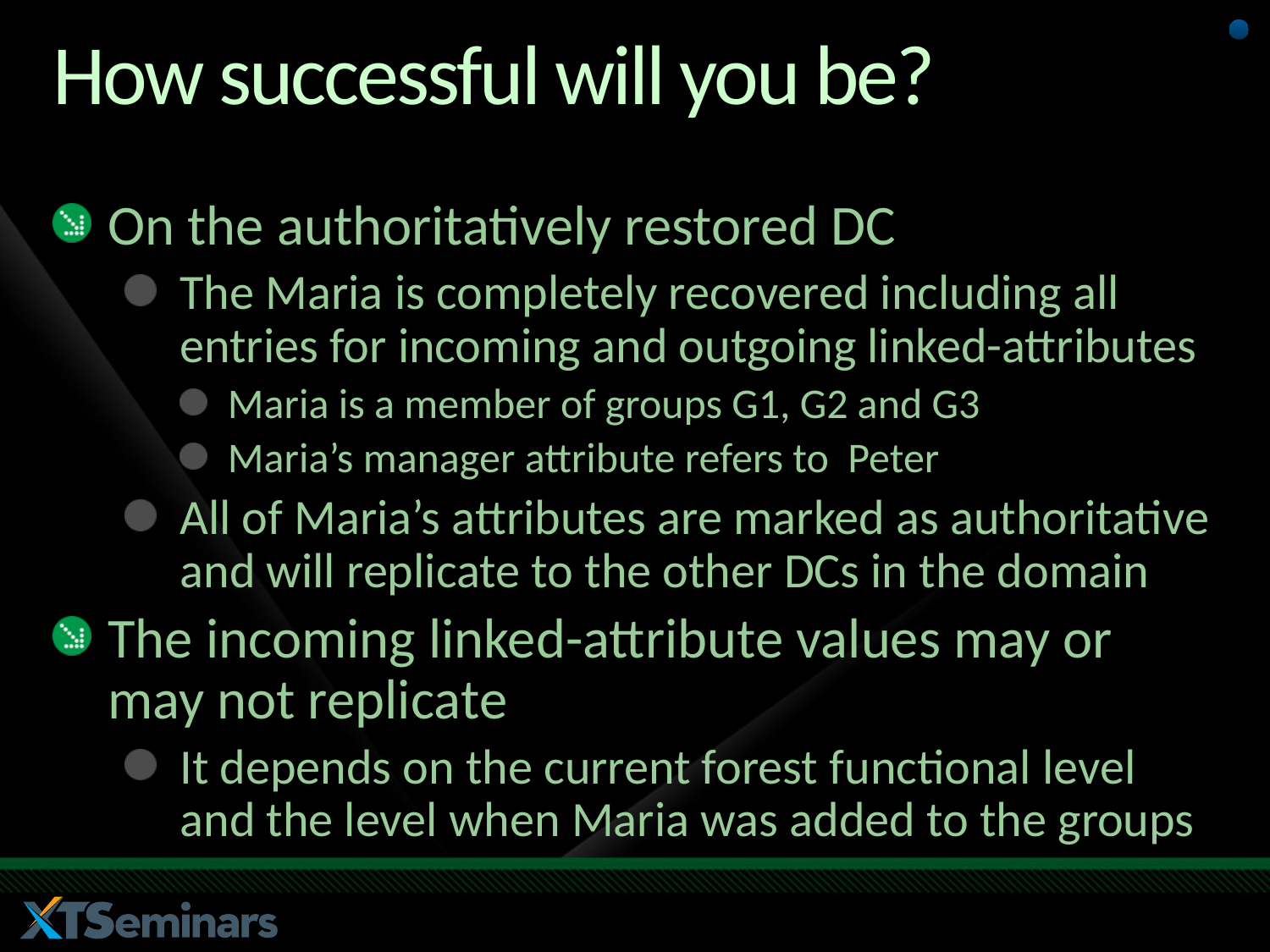

# How successful will you be?
On the authoritatively restored DC
The Maria is completely recovered including all entries for incoming and outgoing linked-attributes
Maria is a member of groups G1, G2 and G3
Maria’s manager attribute refers to  Peter
All of Maria’s attributes are marked as authoritative and will replicate to the other DCs in the domain
The incoming linked-attribute values may or may not replicate
It depends on the current forest functional level and the level when Maria was added to the groups